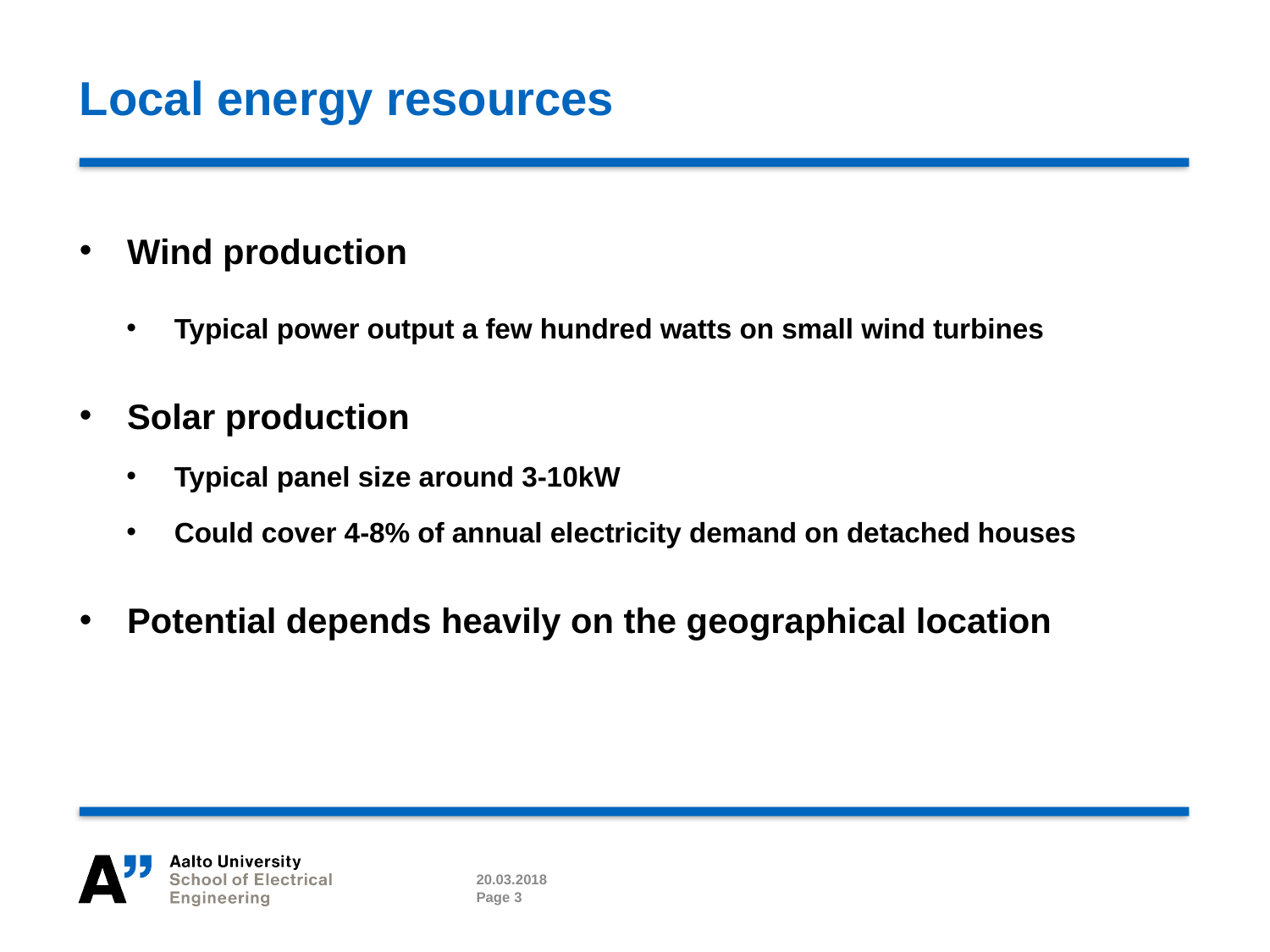

# Local energy resources
Wind production
Typical power output a few hundred watts on small wind turbines
Solar production
Typical panel size around 3-10kW
Could cover 4-8% of annual electricity demand on detached houses
Potential depends heavily on the geographical location

20.03.2018

Page 3